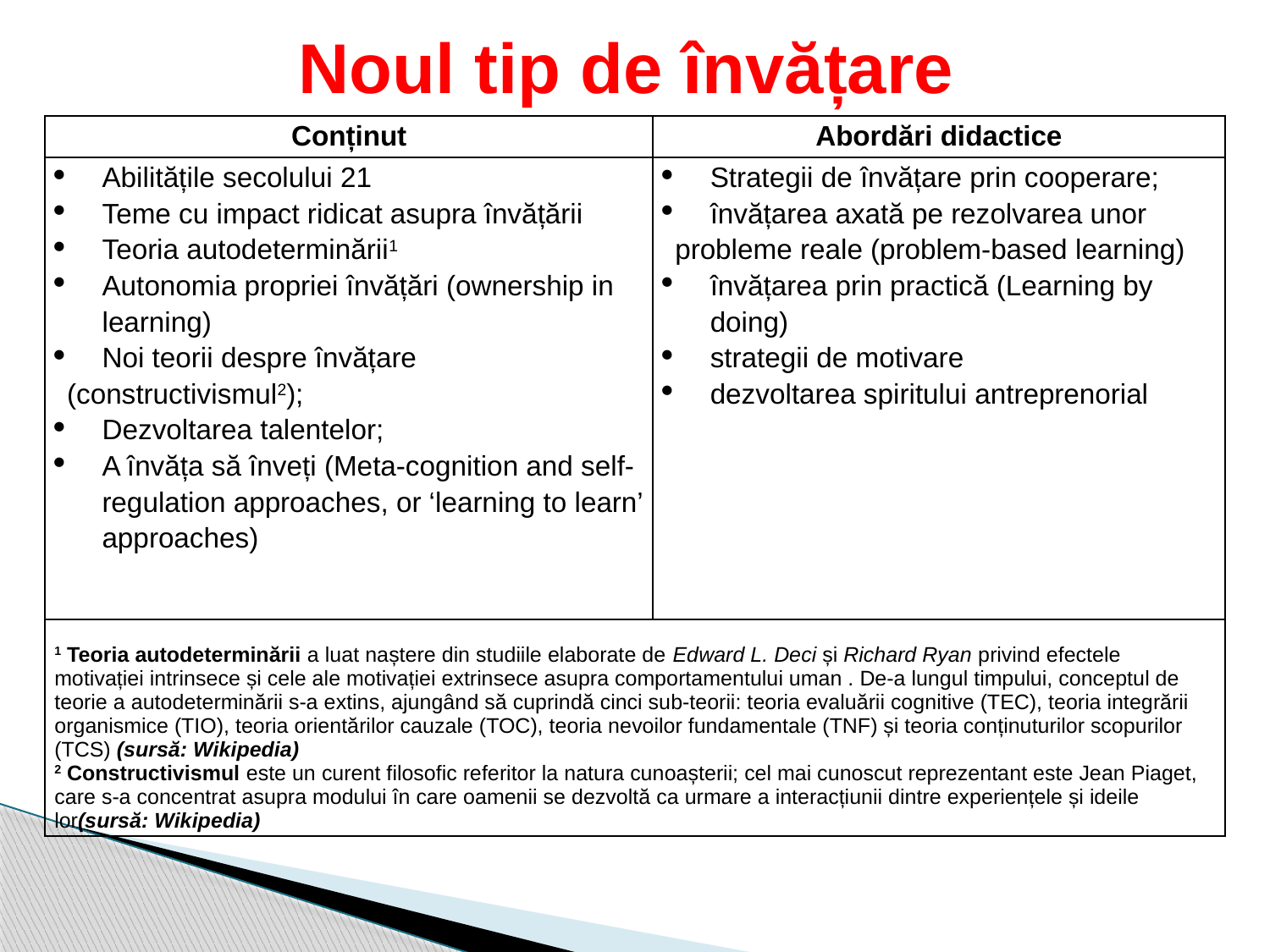

# Noul tip de învățare
| Conținut | Abordări didactice |
| --- | --- |
| Abilitățile secolului 21 Teme cu impact ridicat asupra învățării Teoria autodeterminării1 Autonomia propriei învățări (ownership in learning) Noi teorii despre învățare (constructivismul2); Dezvoltarea talentelor; A învăța să înveți (Meta-cognition and self-regulation approaches, or ‘learning to learn’ approaches) | Strategii de învățare prin cooperare; învățarea axată pe rezolvarea unor probleme reale (problem-based learning) învățarea prin practică (Learning by doing) strategii de motivare dezvoltarea spiritului antreprenorial |
| 1 Teoria autodeterminării a luat naștere din studiile elaborate de Edward L. Deci și Richard Ryan privind efectele motivației intrinsece și cele ale motivației extrinsece asupra comportamentului uman . De-a lungul timpului, conceptul de teorie a autodeterminării s-a extins, ajungând să cuprindă cinci sub-teorii: teoria evaluării cognitive (TEC), teoria integrării organismice (TIO), teoria orientărilor cauzale (TOC), teoria nevoilor fundamentale (TNF) și teoria conținuturilor scopurilor (TCS) (sursă: Wikipedia) 2 Constructivismul este un curent filosofic referitor la natura cunoașterii; cel mai cunoscut reprezentant este Jean Piaget, care s-a concentrat asupra modului în care oamenii se dezvoltă ca urmare a interacțiunii dintre experiențele și ideile lor(sursă: Wikipedia) |  |